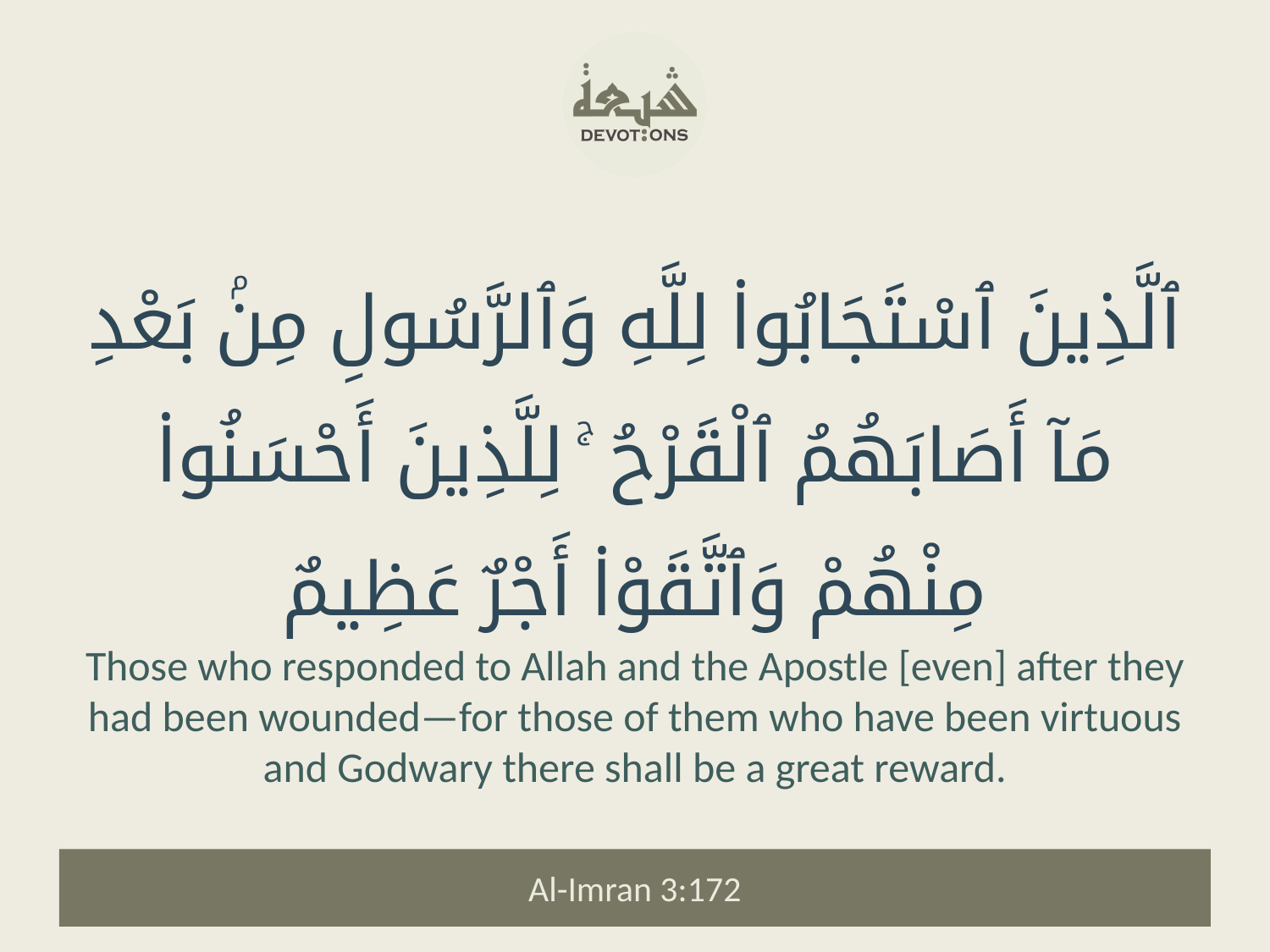

ٱلَّذِينَ ٱسْتَجَابُوا۟ لِلَّهِ وَٱلرَّسُولِ مِنۢ بَعْدِ مَآ أَصَابَهُمُ ٱلْقَرْحُ ۚ لِلَّذِينَ أَحْسَنُوا۟ مِنْهُمْ وَٱتَّقَوْا۟ أَجْرٌ عَظِيمٌ
Those who responded to Allah and the Apostle [even] after they had been wounded—for those of them who have been virtuous and Godwary there shall be a great reward.
Al-Imran 3:172